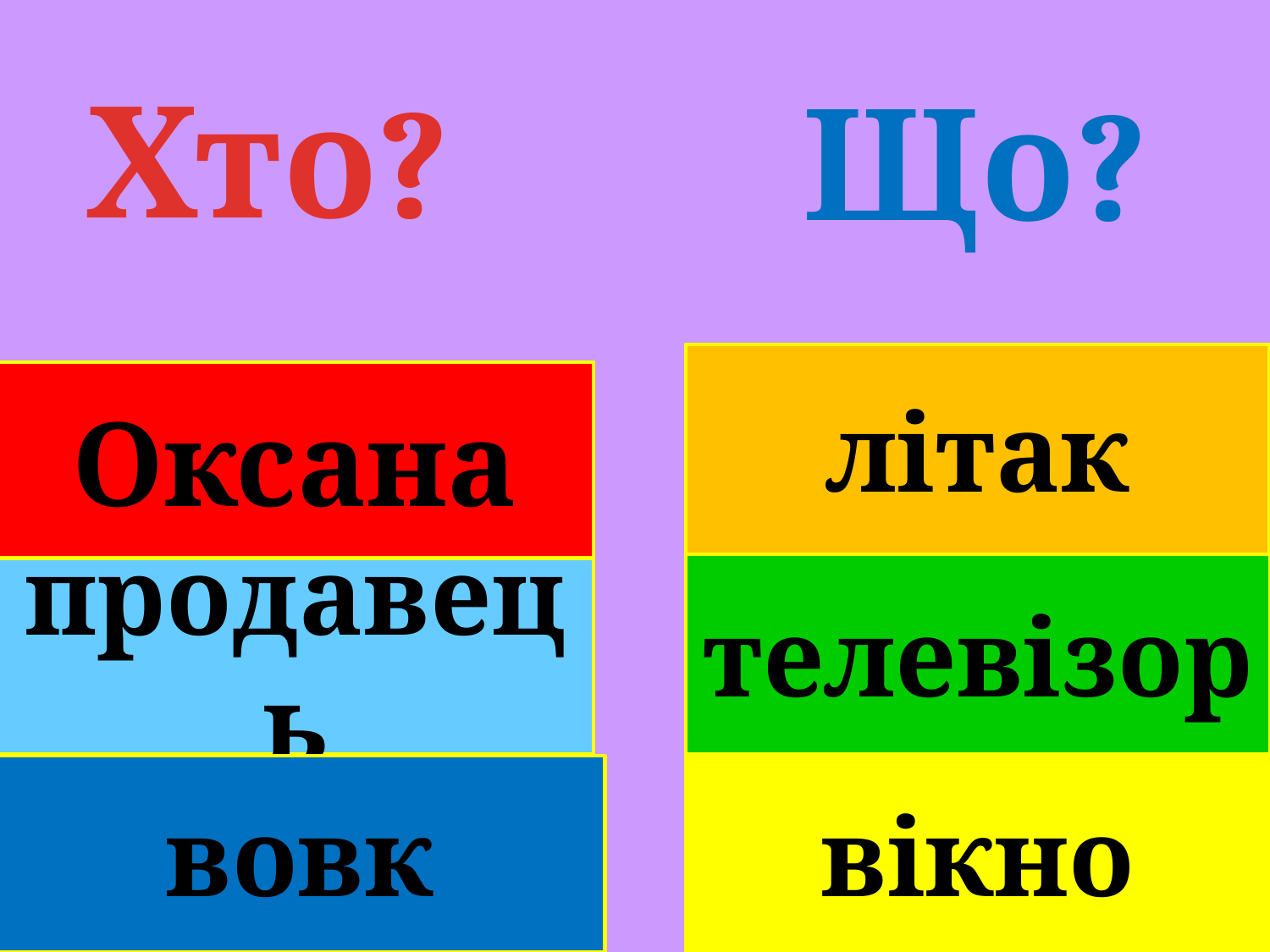

Хто?
Що?
літак
Оксана
телевізор
продавець
вікно
вовк